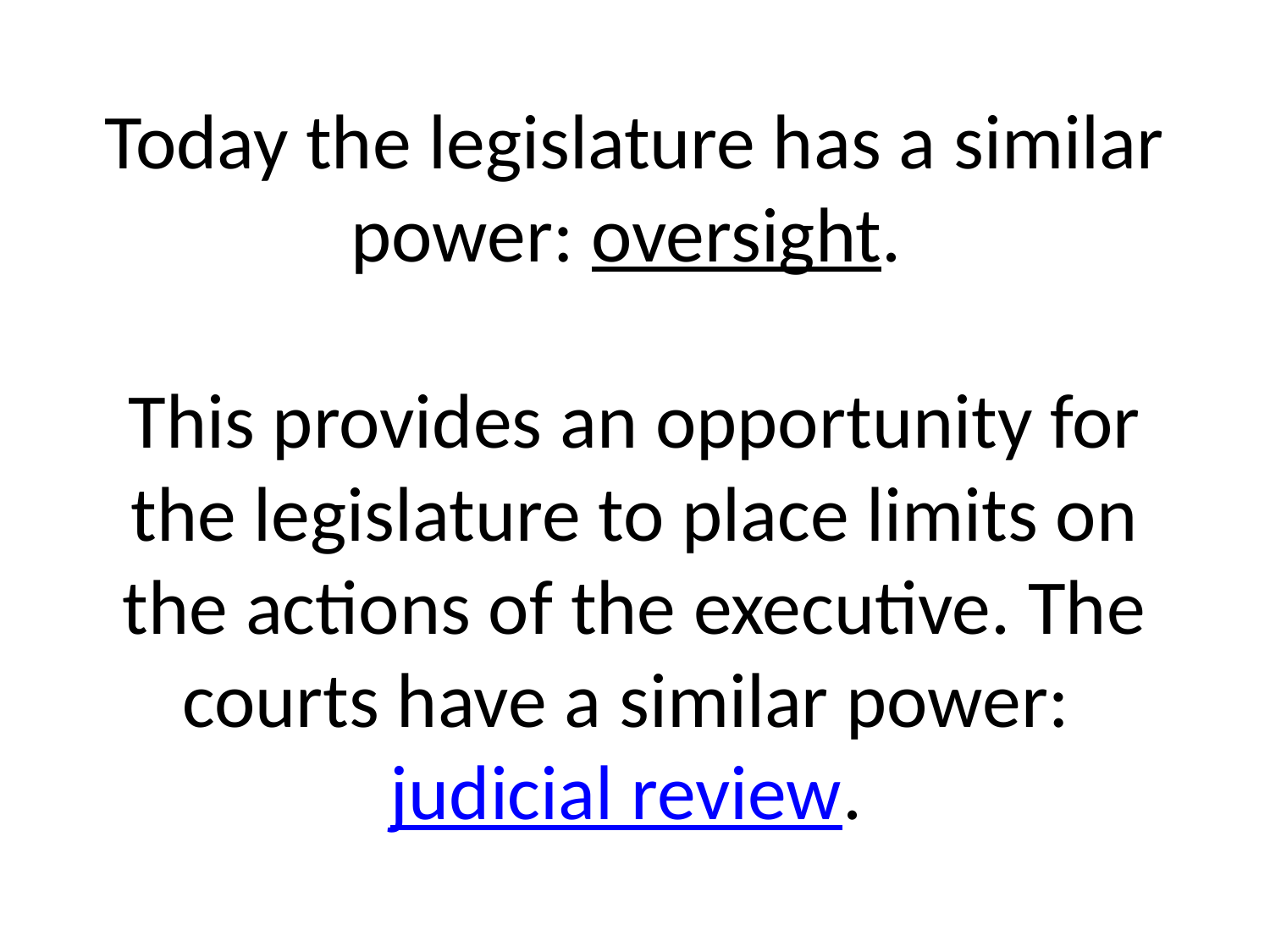

# Today the legislature has a similar power: oversight. This provides an opportunity for the legislature to place limits on the actions of the executive. The courts have a similar power: judicial review.